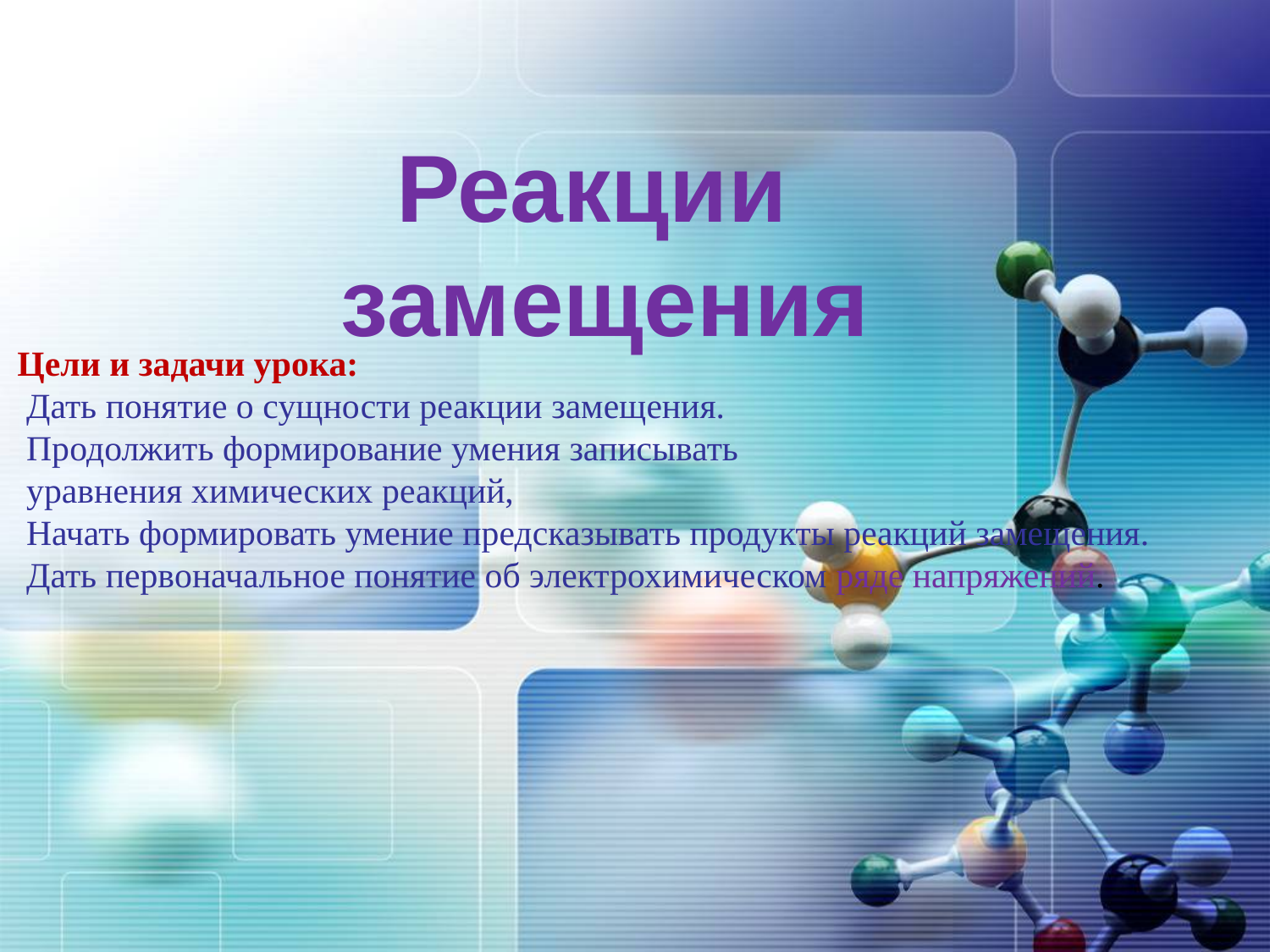

# Реакции замещения
Цели и задачи урока:
 Дать понятие о сущности реакции замещения.
 Продолжить формирование умения записывать
 уравнения химических реакций,
 Начать формировать умение предсказывать продукты реакций замещения.
 Дать первоначальное понятие об электрохимическом ряде напряжений.